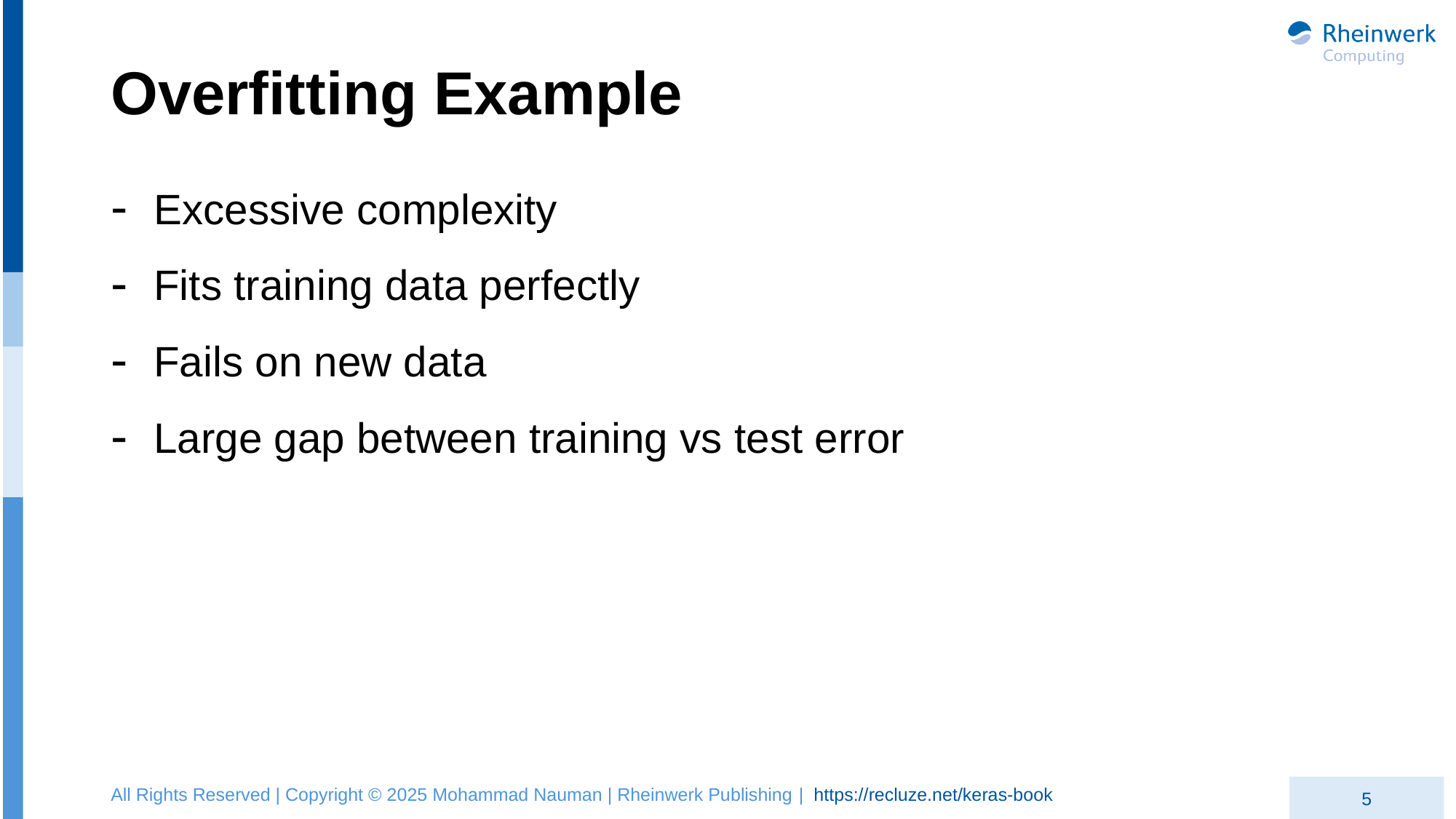

# Overfitting Example
Excessive complexity
Fits training data perfectly
Fails on new data
Large gap between training vs test error